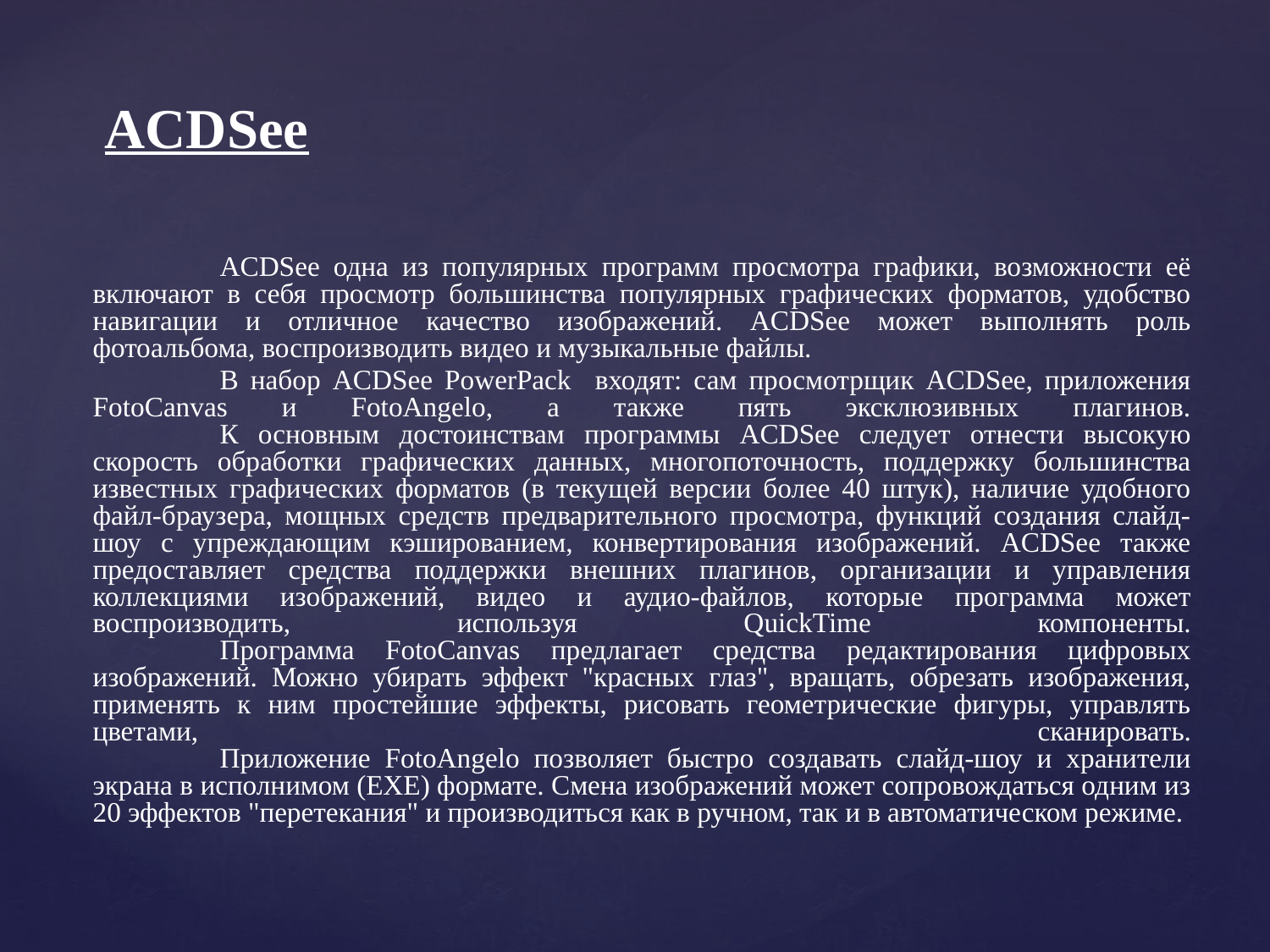

# ACDSee
		ACDSee одна из популярных программ просмотра графики, возможности её включают в себя просмотр большинства популярных графических форматов, удобство навигации и отличное качество изображений. ACDSee может выполнять роль фотоальбома, воспроизводить видео и музыкальные файлы.
		В набор ACDSee PowerPack  входят: сам просмотрщик ACDSee, приложения FotoCanvas и FotoAngelo, а также пять эксклюзивных плагинов.
	К основным достоинствам программы ACDSee следует отнести высокую скорость обработки графических данных, многопоточность, поддержку большинства известных графических форматов (в текущей версии более 40 штук), наличие удобного файл-браузера, мощных средств предварительного просмотра, функций создания слайд-шоу с упреждающим кэшированием, конвертирования изображений. ACDSee также предоставляет средства поддержки внешних плагинов, организации и управления коллекциями изображений, видео и аудио-файлов, которые программа может воспроизводить, используя QuickTime компоненты.
	Программа FotoCanvas предлагает средства редактирования цифровых изображений. Можно убирать эффект "красных глаз", вращать, обрезать изображения, применять к ним простейшие эффекты, рисовать геометрические фигуры, управлять цветами, сканировать.
	Приложение FotoAngelo позволяет быстро создавать слайд-шоу и хранители экрана в исполнимом (EXE) формате. Смена изображений может сопровождаться одним из 20 эффектов "перетекания" и производиться как в ручном, так и в автоматическом режиме.